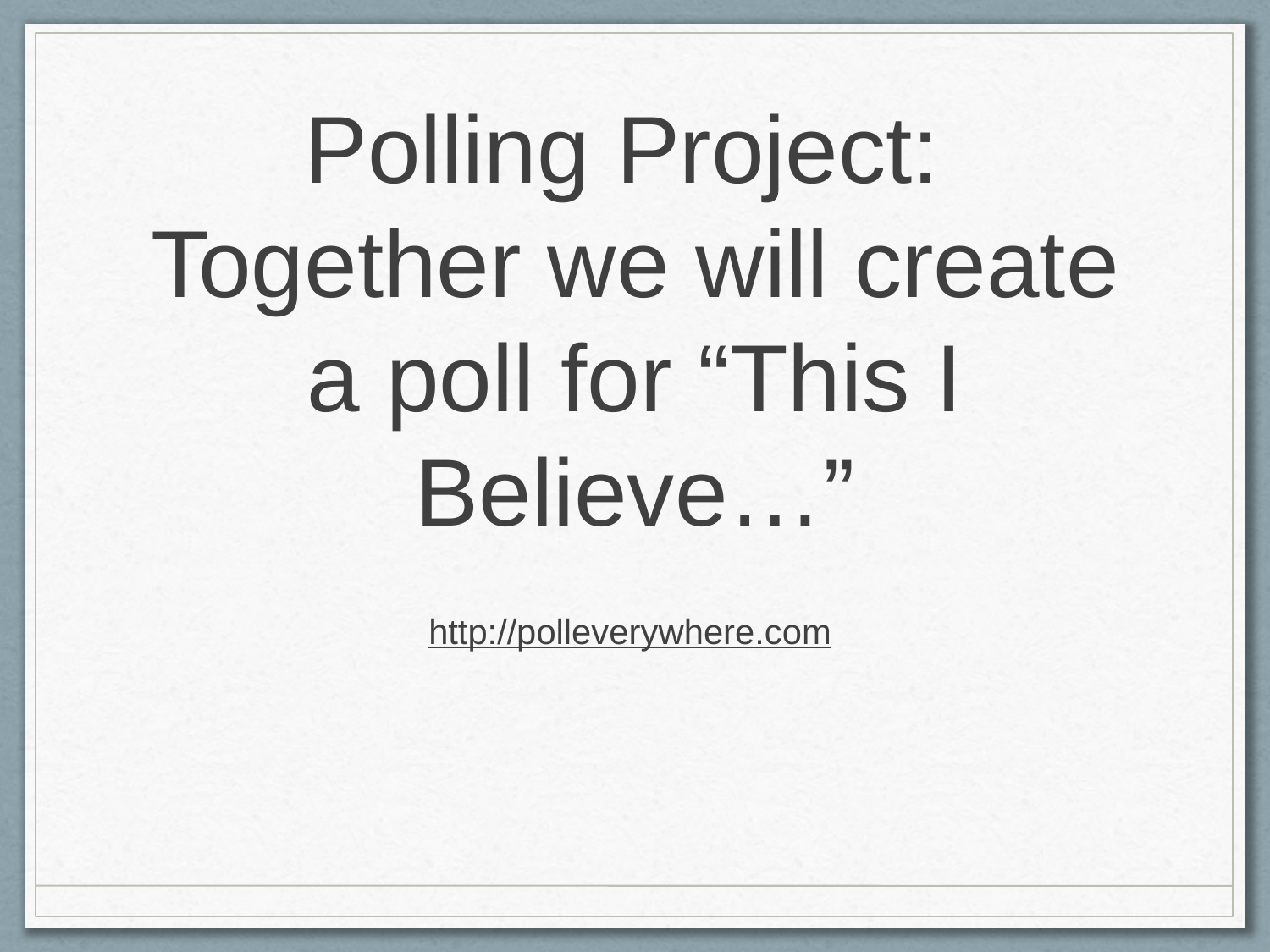

# Polling Project:  Together we will create a poll for “This I Believe…”
http://polleverywhere.com